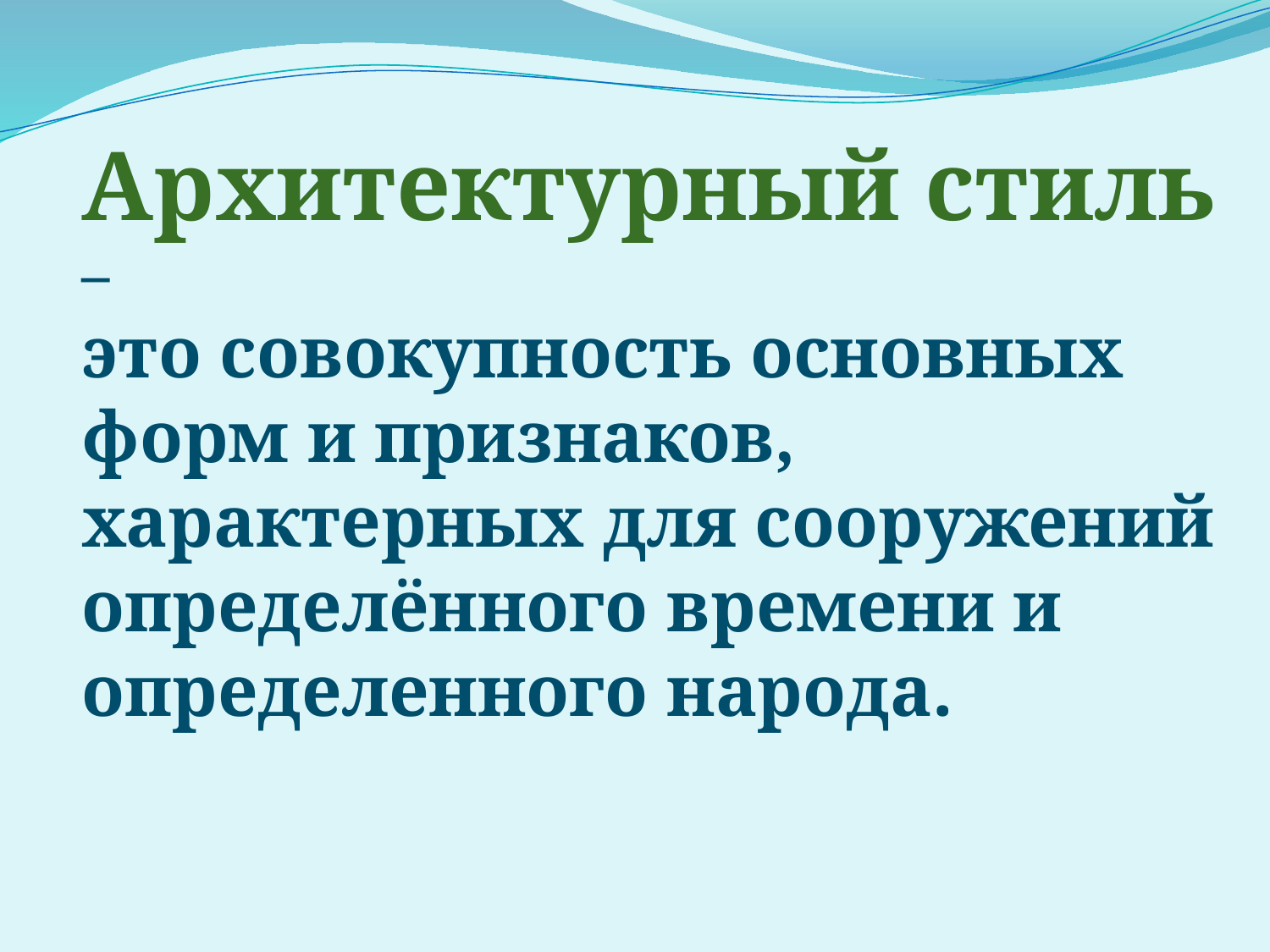

Архитектурный стиль –
это совокупность основных форм и признаков, характерных для сооружений определённого времени и определенного народа.